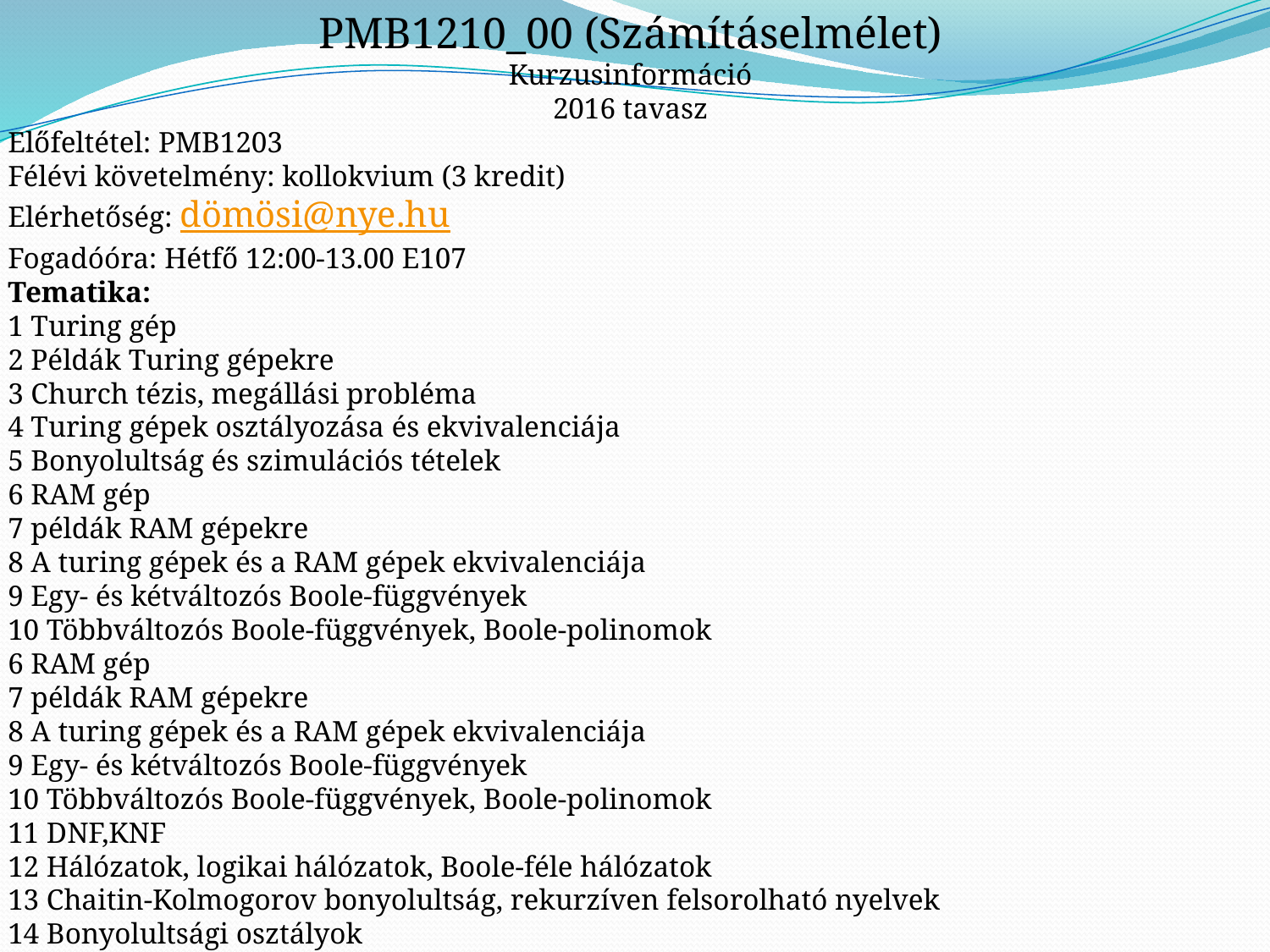

PMB1210_00 (Számításelmélet)
Kurzusinformáció
2016 tavasz
Előfeltétel: PMB1203
Félévi követelmény: kollokvium (3 kredit)
Elérhetőség: dömösi@nye.hu
Fogadóóra: Hétfő 12:00-13.00 E107
Tematika:
1 Turing gép
2 Példák Turing gépekre
3 Church tézis, megállási probléma
4 Turing gépek osztályozása és ekvivalenciája
5 Bonyolultság és szimulációs tételek
6 RAM gép
7 példák RAM gépekre
8 A turing gépek és a RAM gépek ekvivalenciája
9 Egy- és kétváltozós Boole-függvények
10 Többváltozós Boole-függvények, Boole-polinomok
6 RAM gép
7 példák RAM gépekre
8 A turing gépek és a RAM gépek ekvivalenciája
9 Egy- és kétváltozós Boole-függvények
10 Többváltozós Boole-függvények, Boole-polinomok
11 DNF,KNF
12 Hálózatok, logikai hálózatok, Boole-féle hálózatok
13 Chaitin-Kolmogorov bonyolultság, rekurzíven felsorolható nyelvek
14 Bonyolultsági osztályok